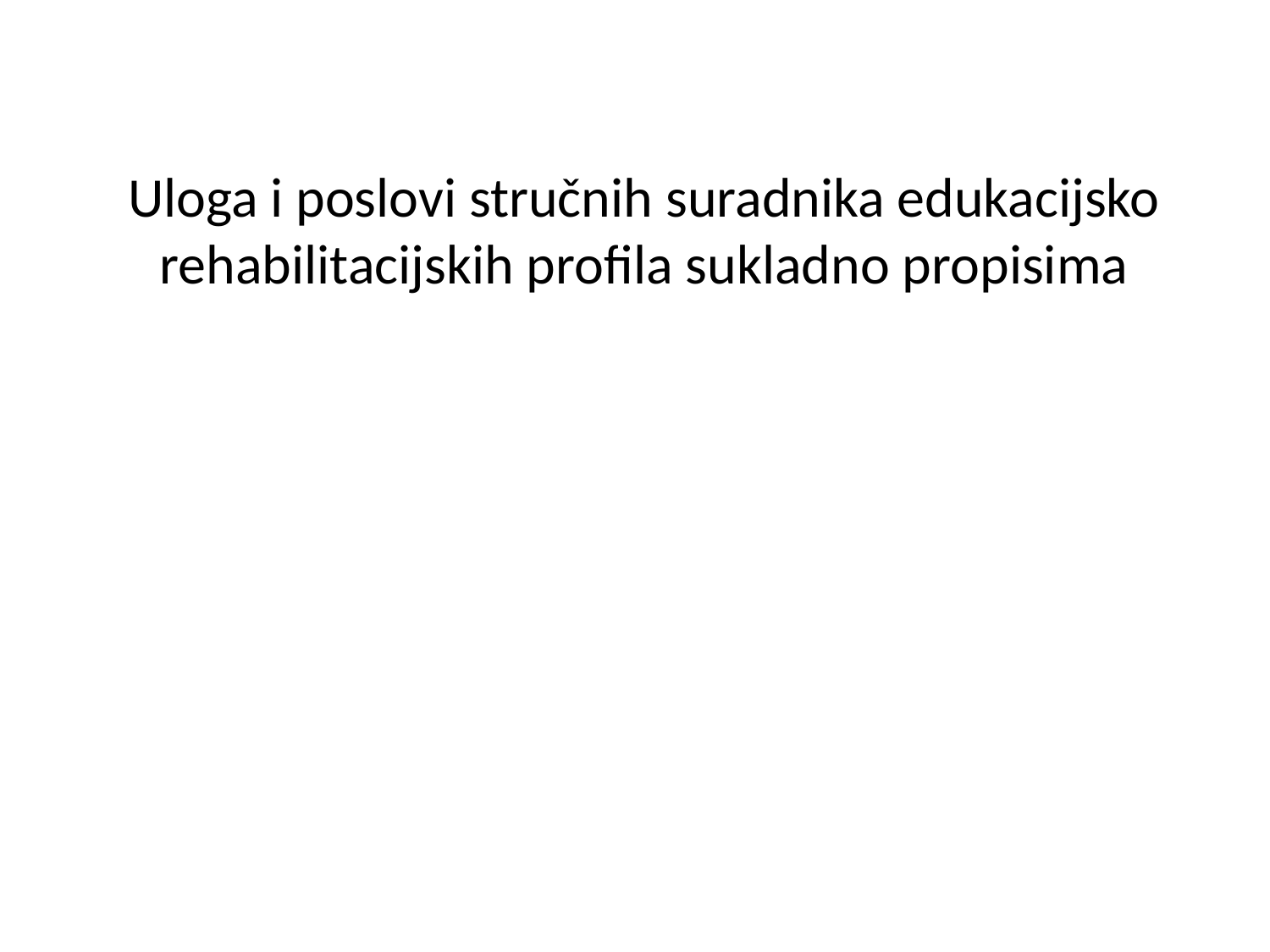

# Uloga i poslovi stručnih suradnika edukacijsko rehabilitacijskih profila sukladno propisima